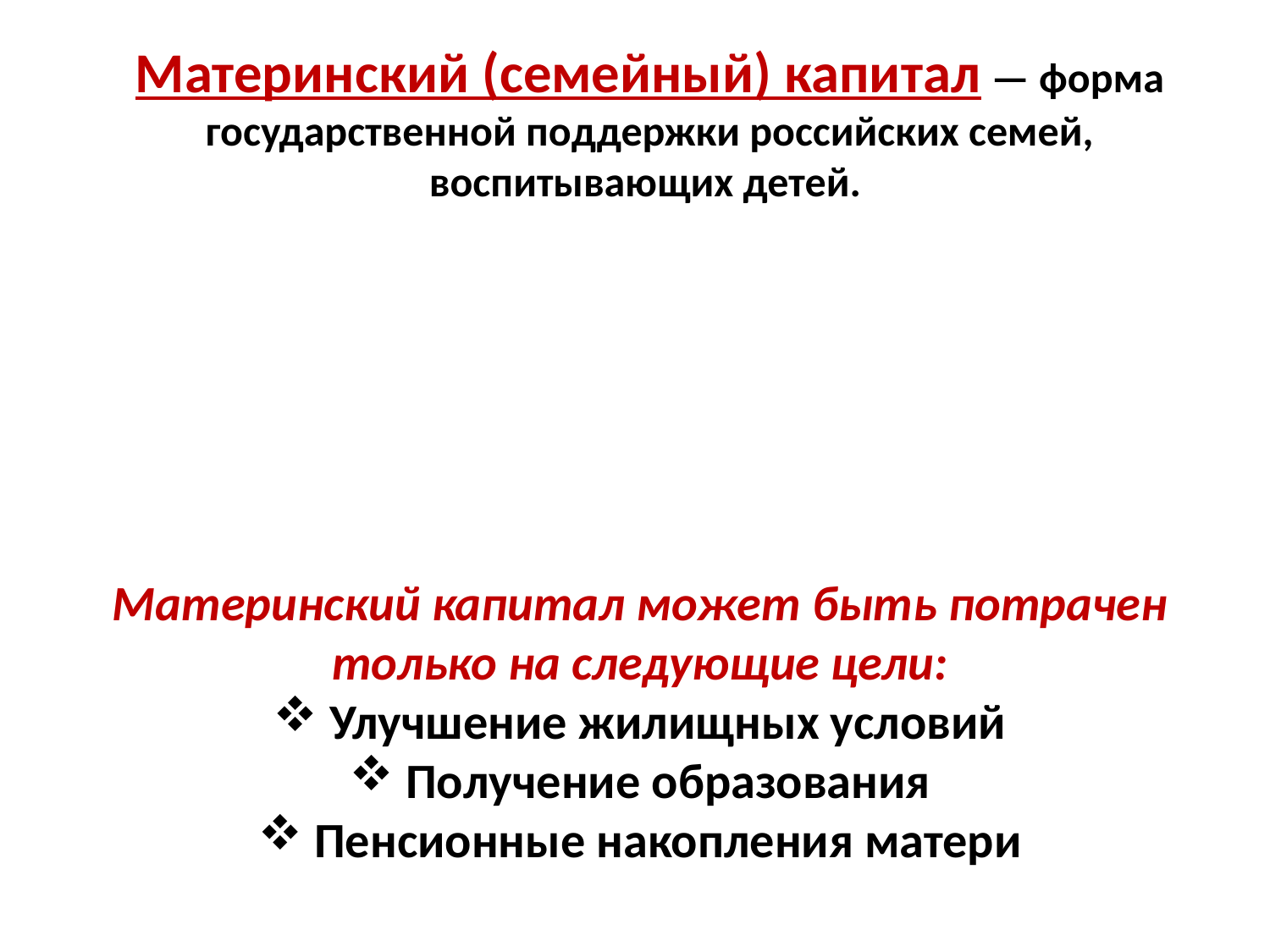

Материнский (семейный) капитал — форма государственной поддержки российских семей, воспитывающих детей.
Материнский капитал может быть потрачен только на следующие цели:
 Улучшение жилищных условий
 Получение образования
 Пенсионные накопления матери